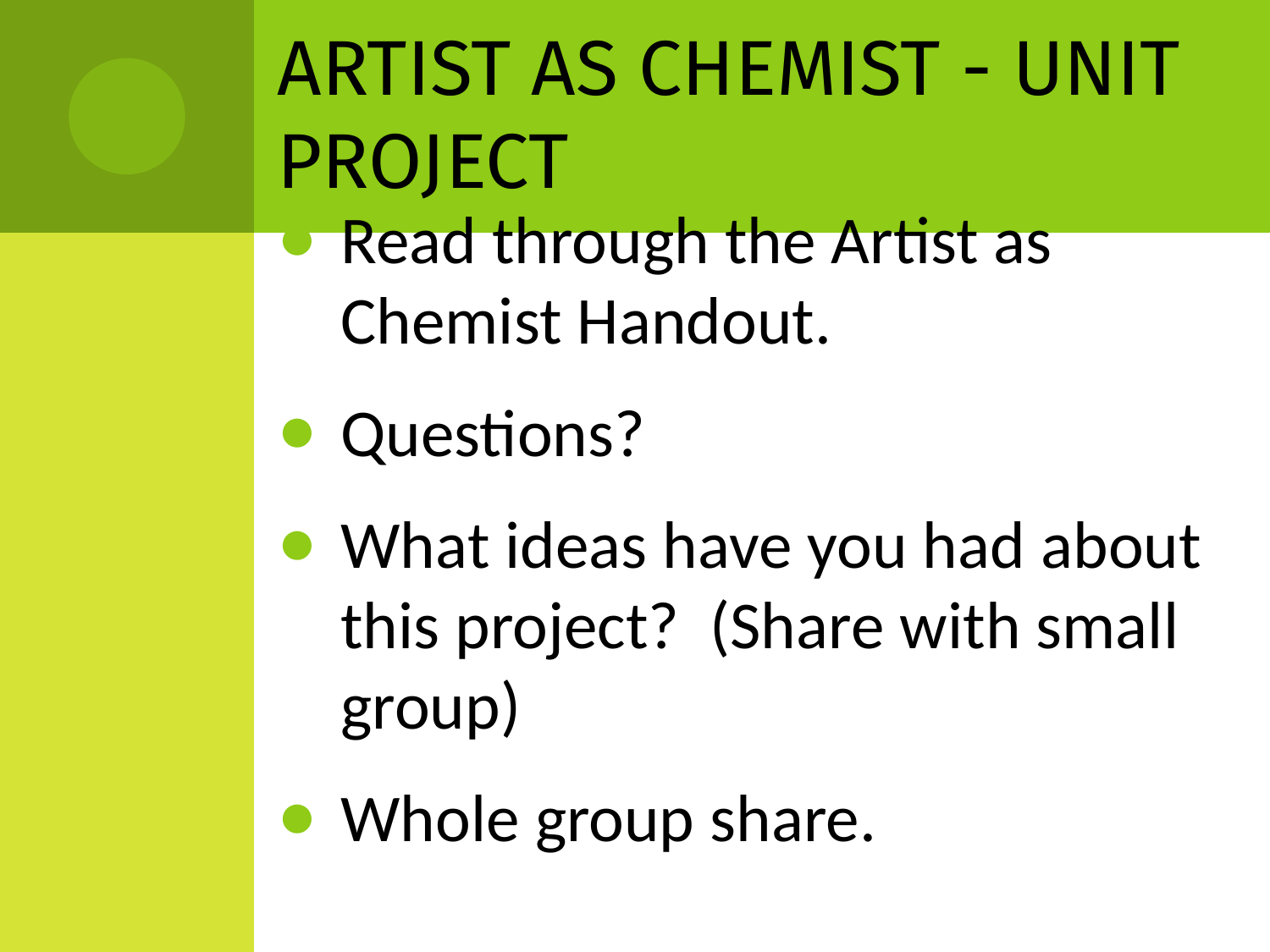

# Artist as Chemist - Unit Project
Read through the Artist as Chemist Handout.
Questions?
What ideas have you had about this project?  (Share with small group)
Whole group share.